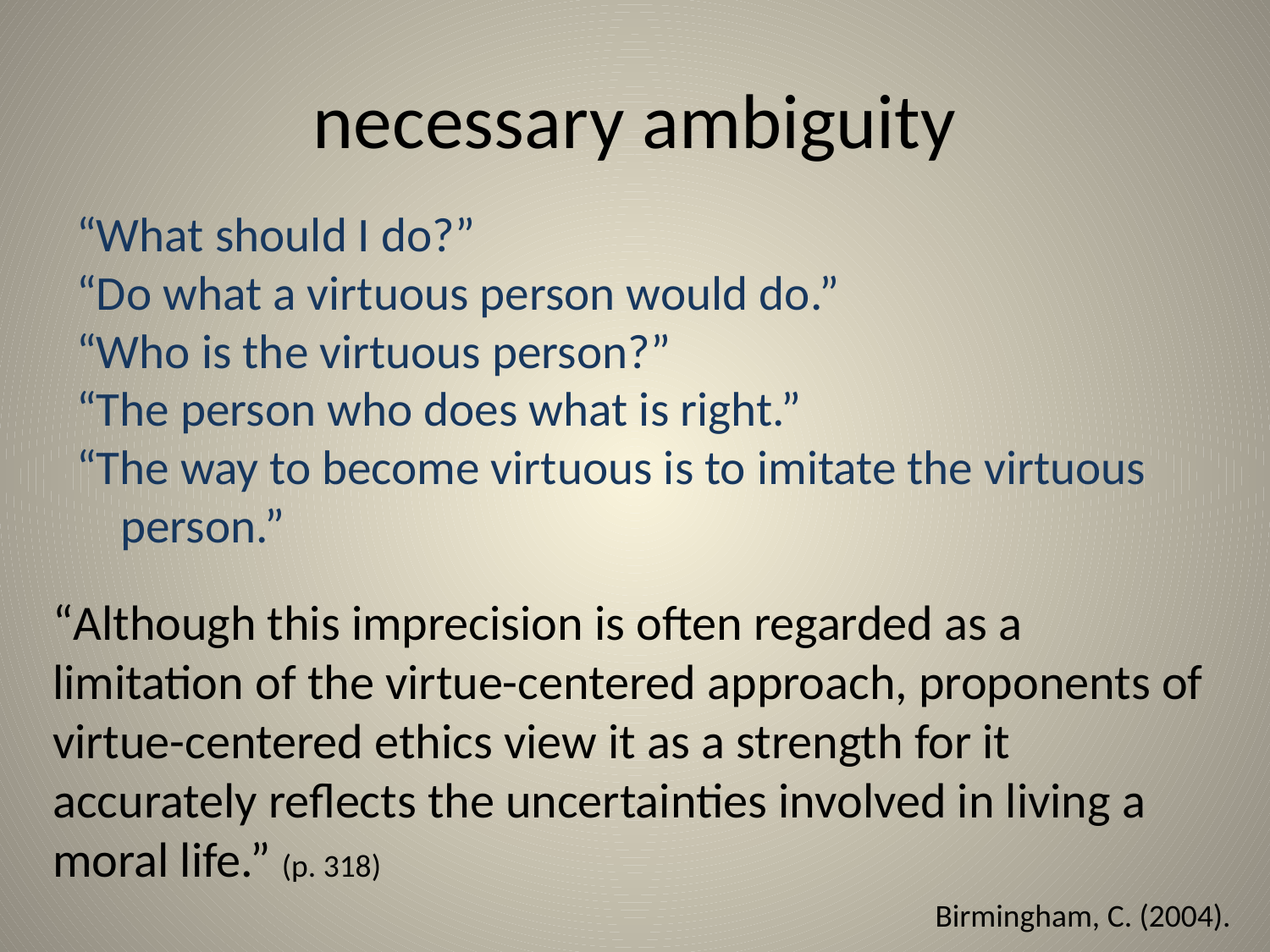

# necessary ambiguity
“What should I do?”
“Do what a virtuous person would do.”
“Who is the virtuous person?”
“The person who does what is right.”
“The way to become virtuous is to imitate the virtuous person.”

“Although this imprecision is often regarded as a limitation of the virtue-centered approach, proponents of virtue-centered ethics view it as a strength for it accurately reflects the uncertainties involved in living a moral life.” (p. 318)
Birmingham, C. (2004).